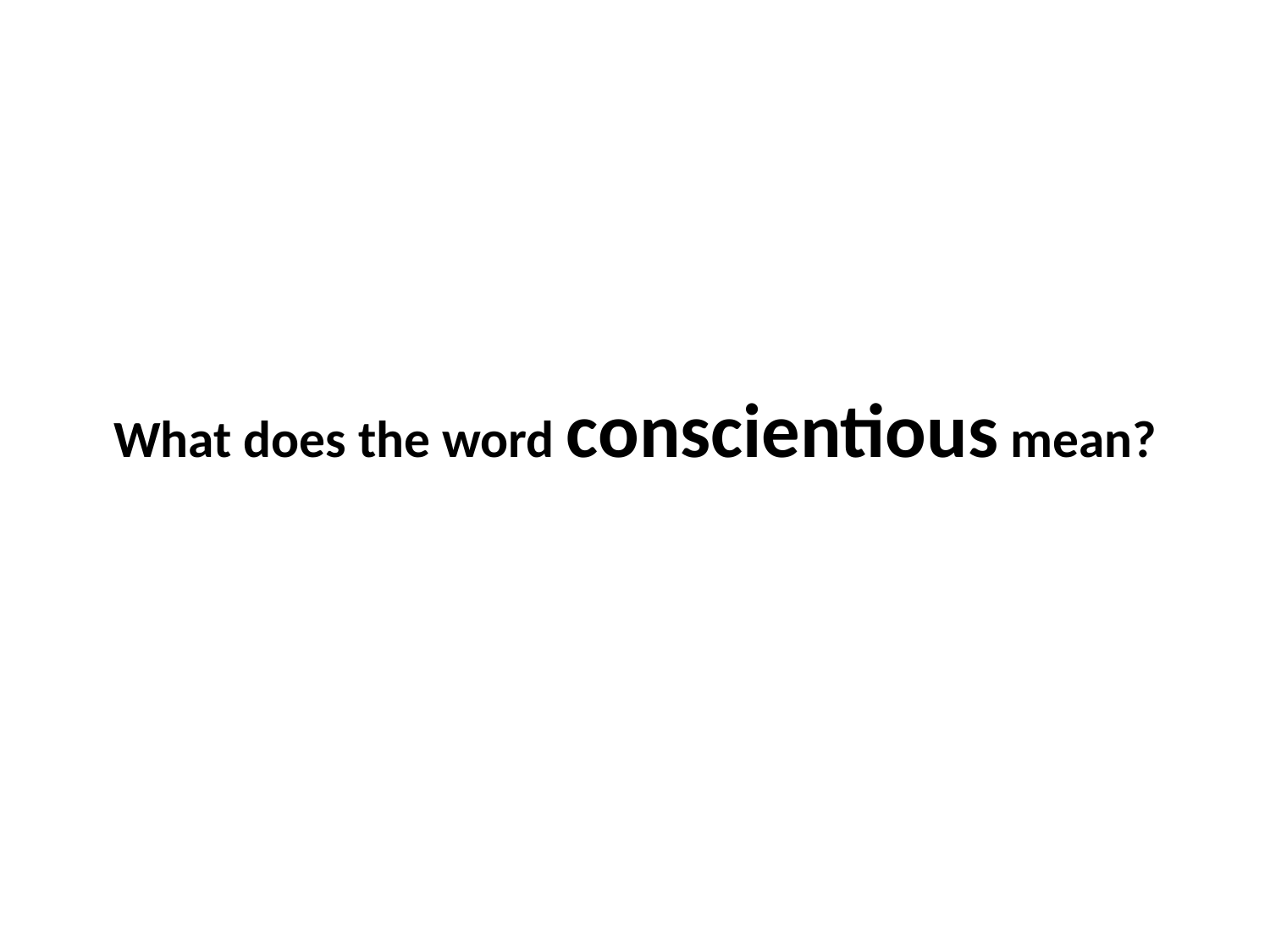

# What does the word conscientious mean?